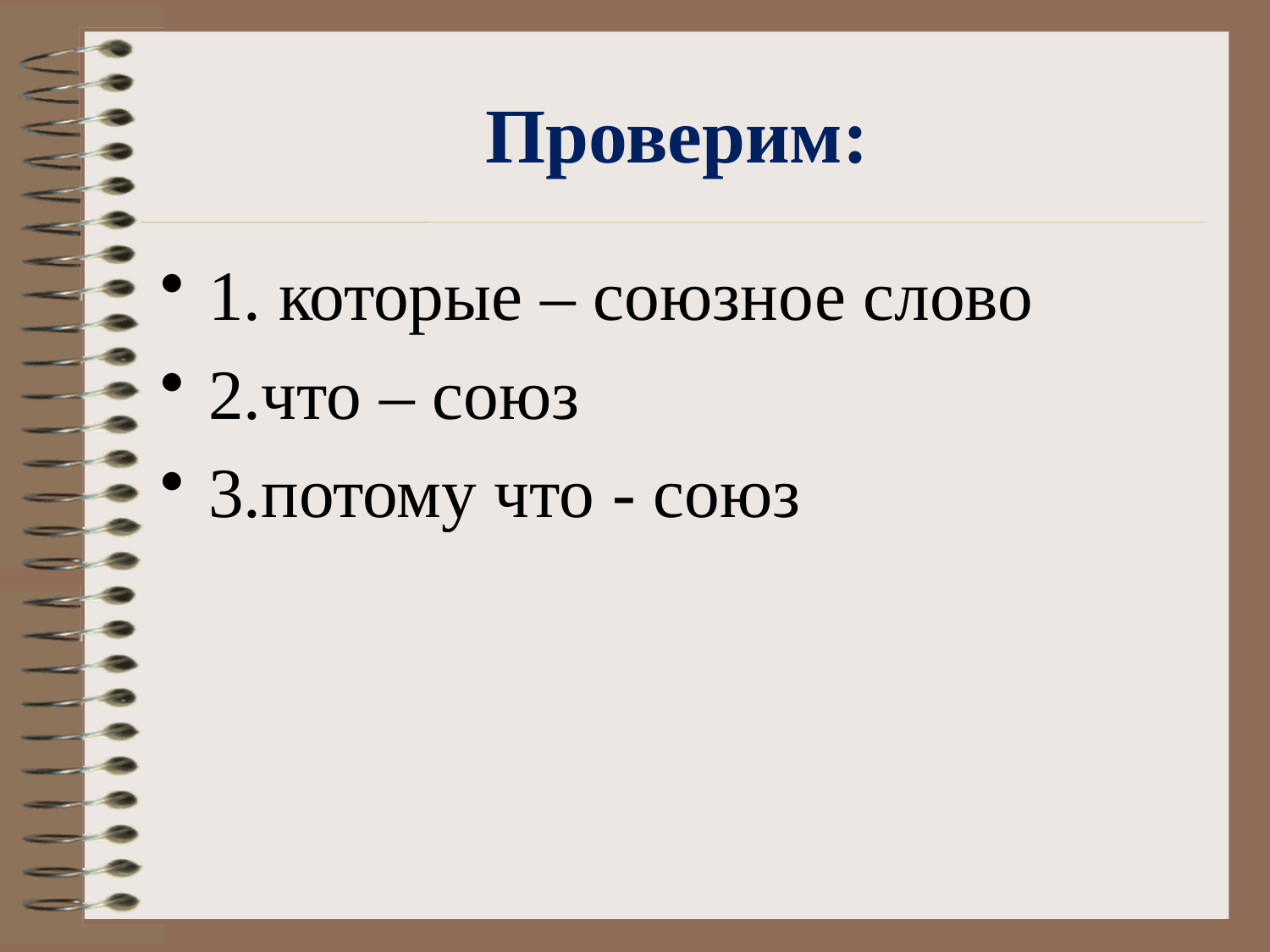

# Проверим:
1. которые – союзное слово
2.что – союз
3.потому что - союз